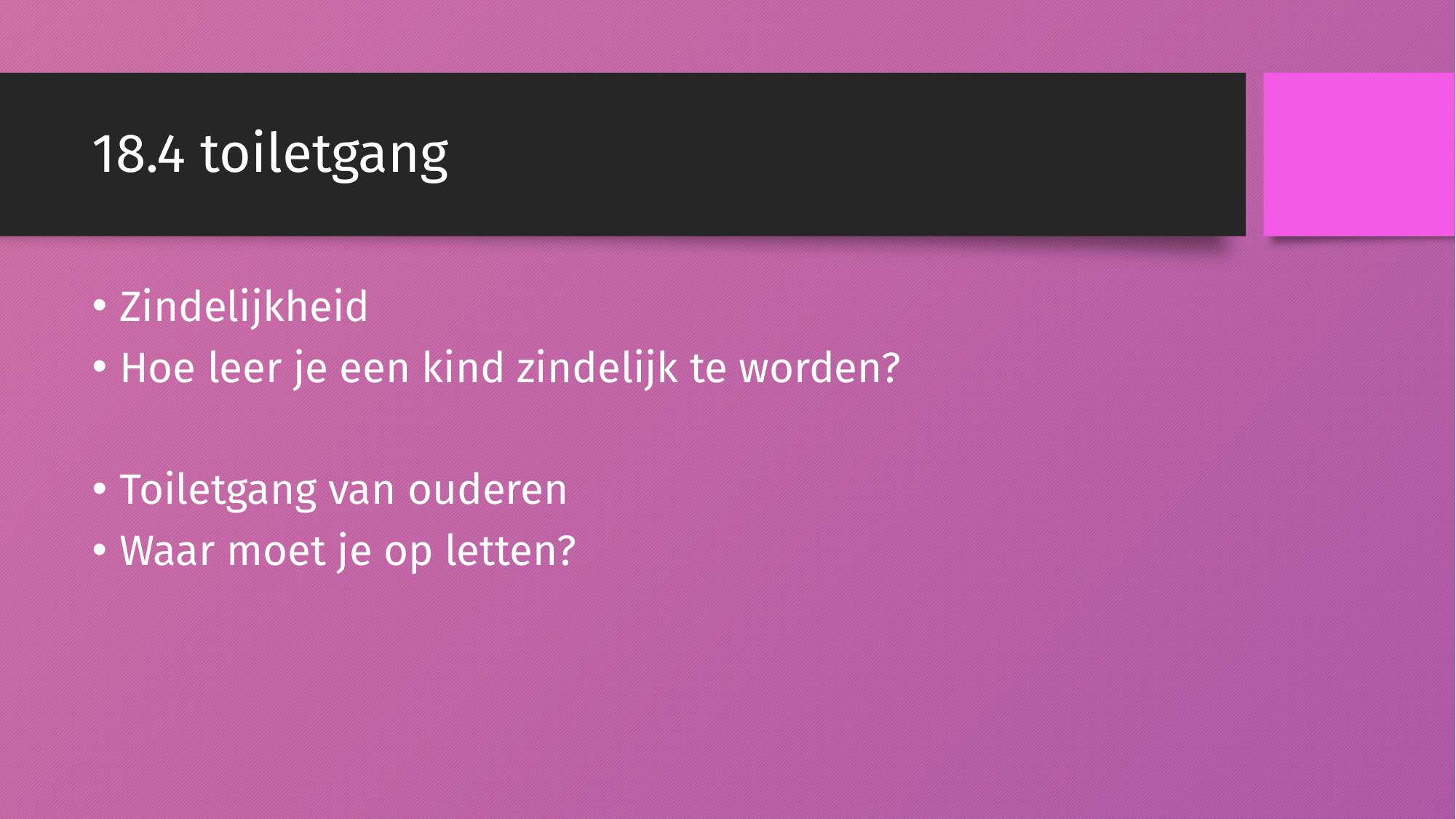

# 18.4 toiletgang
Zindelijkheid
Hoe leer je een kind zindelijk te worden?

Toiletgang van ouderen
Waar moet je op letten?